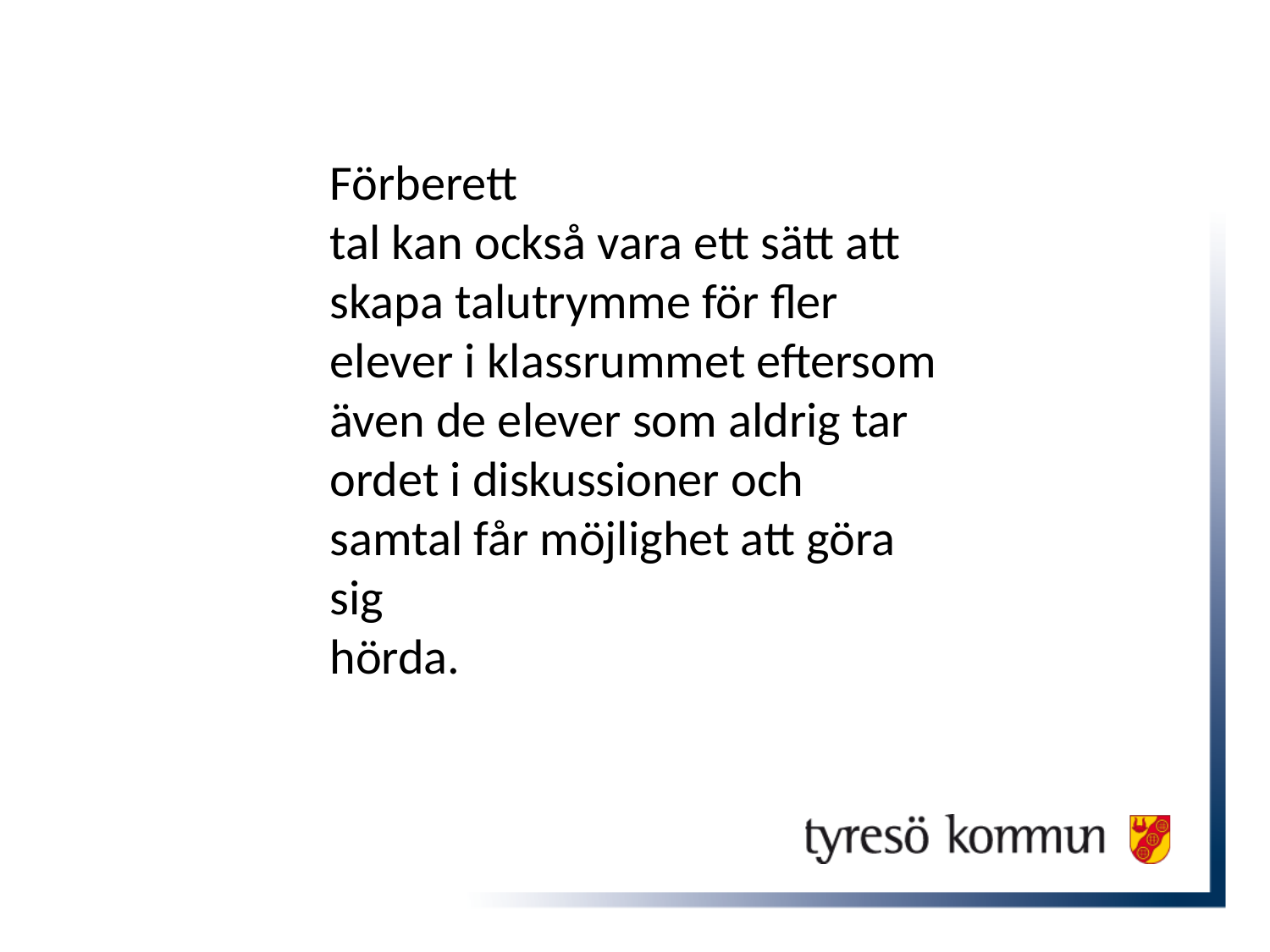

Förberett
tal kan också vara ett sätt att skapa talutrymme för fler elever i klassrummet eftersom
även de elever som aldrig tar ordet i diskussioner och samtal får möjlighet att göra sig
hörda.